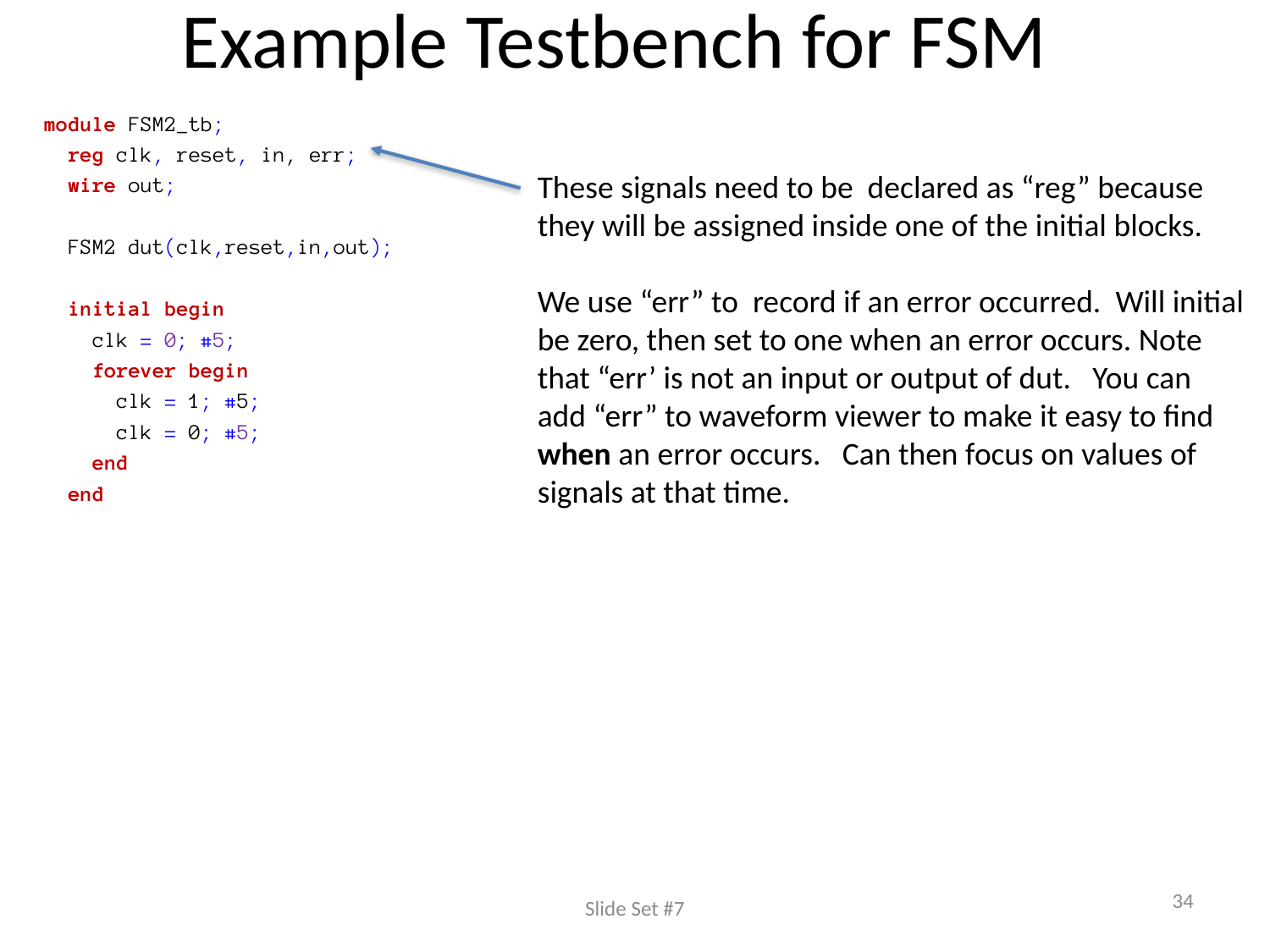

# Example Testbench for FSM
module FSM2_tb;
  reg clk, reset, in, err;
  wire out;

  FSM2 dut(clk,reset,in,out);

  initial begin
    clk = 0; #5;
    forever begin
      clk = 1; #5;
      clk = 0; #5;
    end
  end

These signals need to be  declared as “reg” because
they will be assigned inside one of the initial blocks.

We use “err” to  record if an error occurred.  Will initial
be zero, then set to one when an error occurs. Note
that “err’ is not an input or output of dut.   You can
add “err” to waveform viewer to make it easy to find
when an error occurs.   Can then focus on values of
signals at that time.
34
Slide Set #7